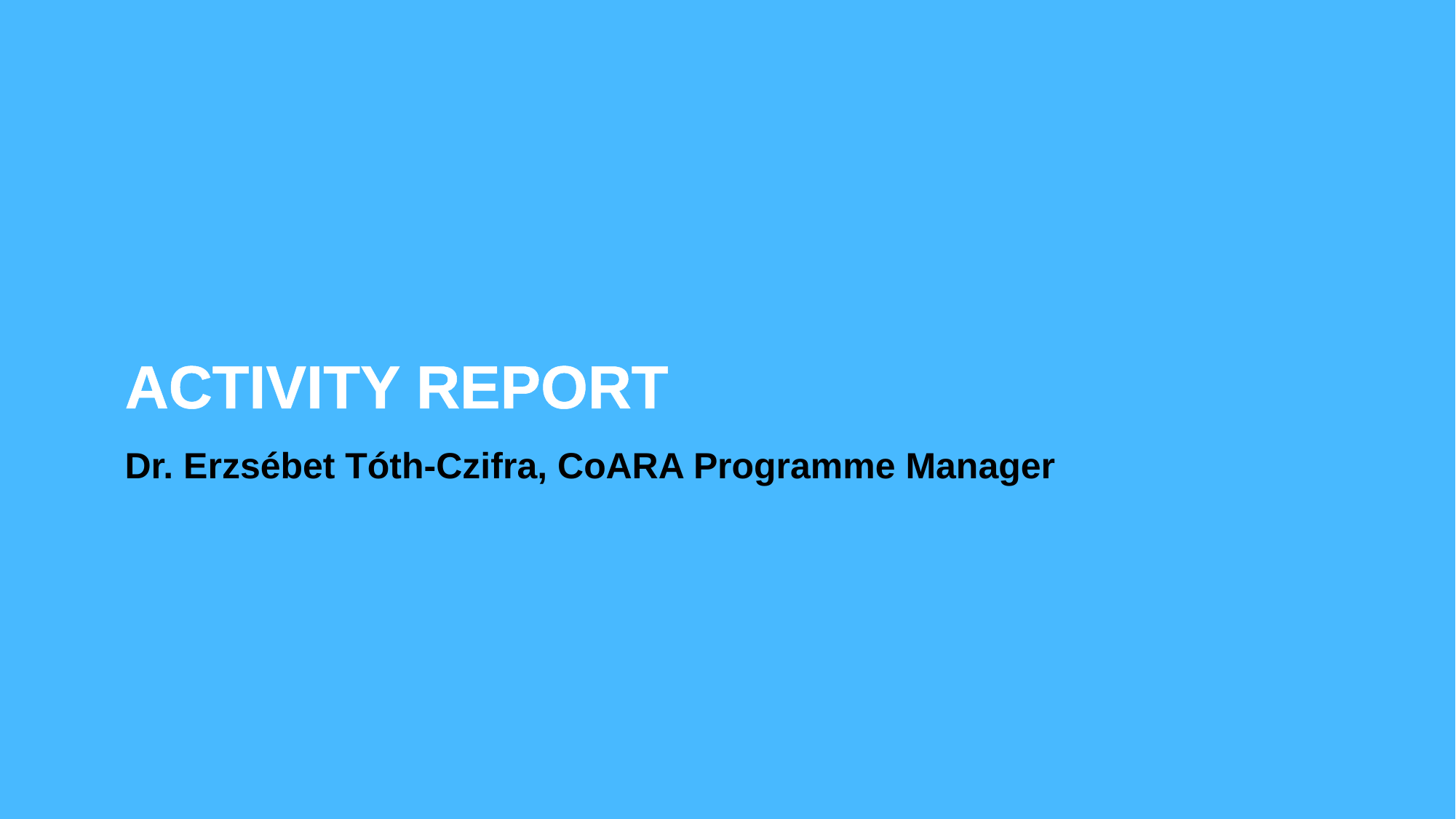

# ACTIVITY REPORT
Dr. Erzsébet Tóth-Czifra, CoARA Programme Manager